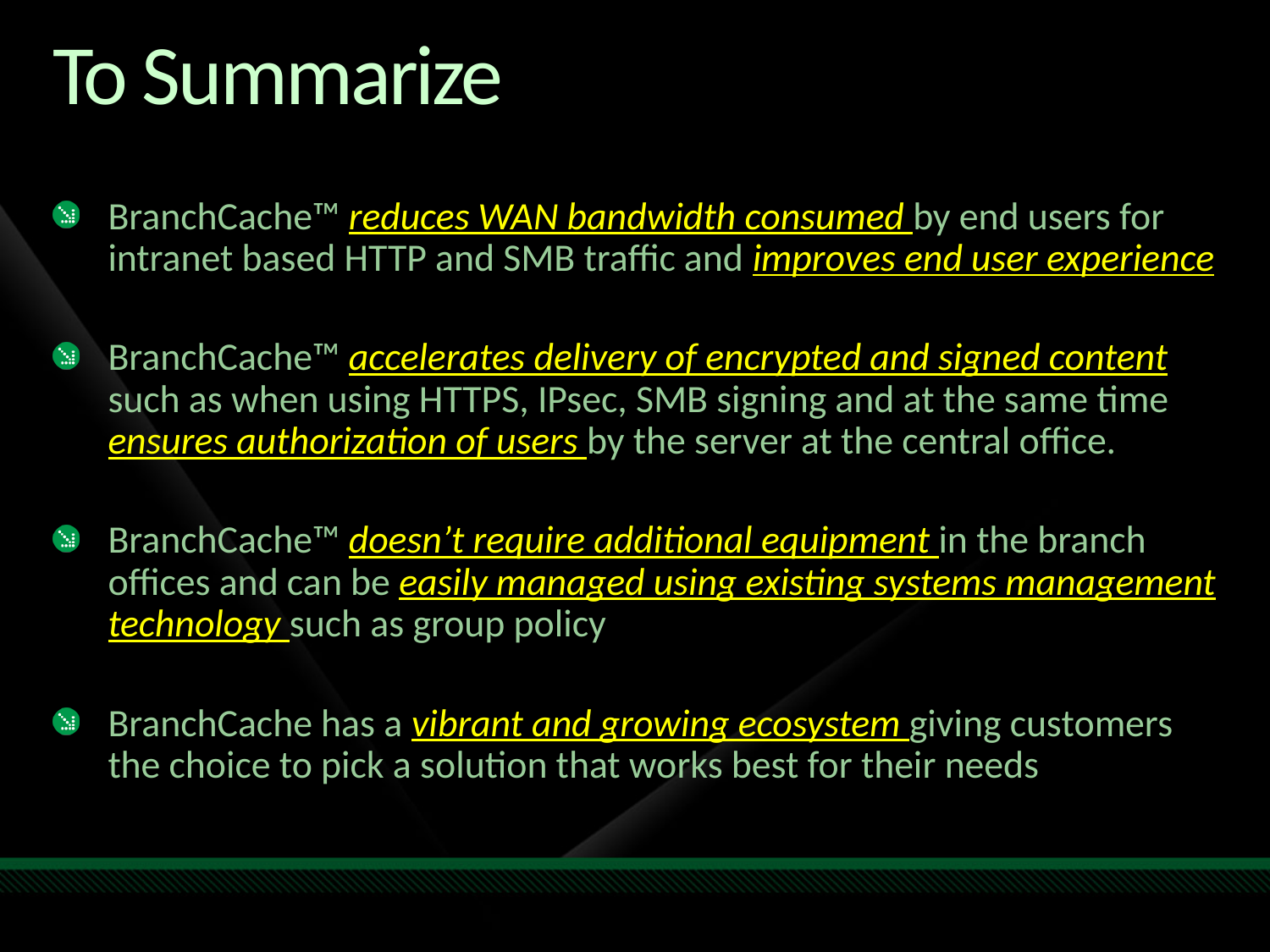

# To Summarize
BranchCache™ reduces WAN bandwidth consumed by end users for intranet based HTTP and SMB traffic and improves end user experience

BranchCache™ accelerates delivery of encrypted and signed content such as when using HTTPS, IPsec, SMB signing and at the same time ensures authorization of users by the server at the central office.

BranchCache™ doesn’t require additional equipment in the branch offices and can be easily managed using existing systems management technology such as group policy

BranchCache has a vibrant and growing ecosystem giving customers the choice to pick a solution that works best for their needs